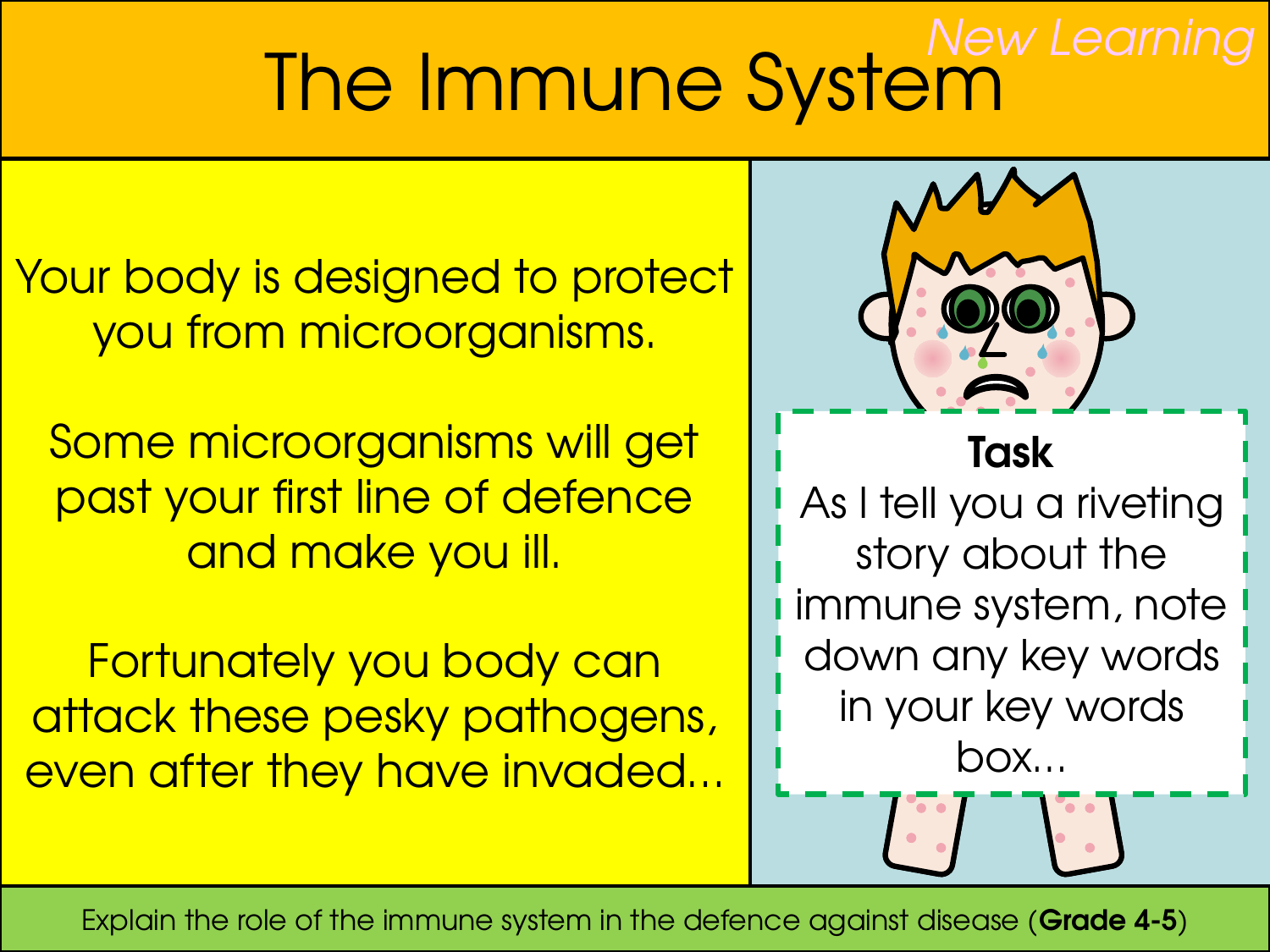

# The Immune System
New Learning
Your body is designed to protect you from microorganisms.

Some microorganisms will get past your first line of defence and make you ill.

Fortunately you body can attack these pesky pathogens, even after they have invaded…

Task
As I tell you a riveting story about the immune system, note down any key words in your key words box…
Explain the role of the immune system in the defence against disease (Grade 4-5)